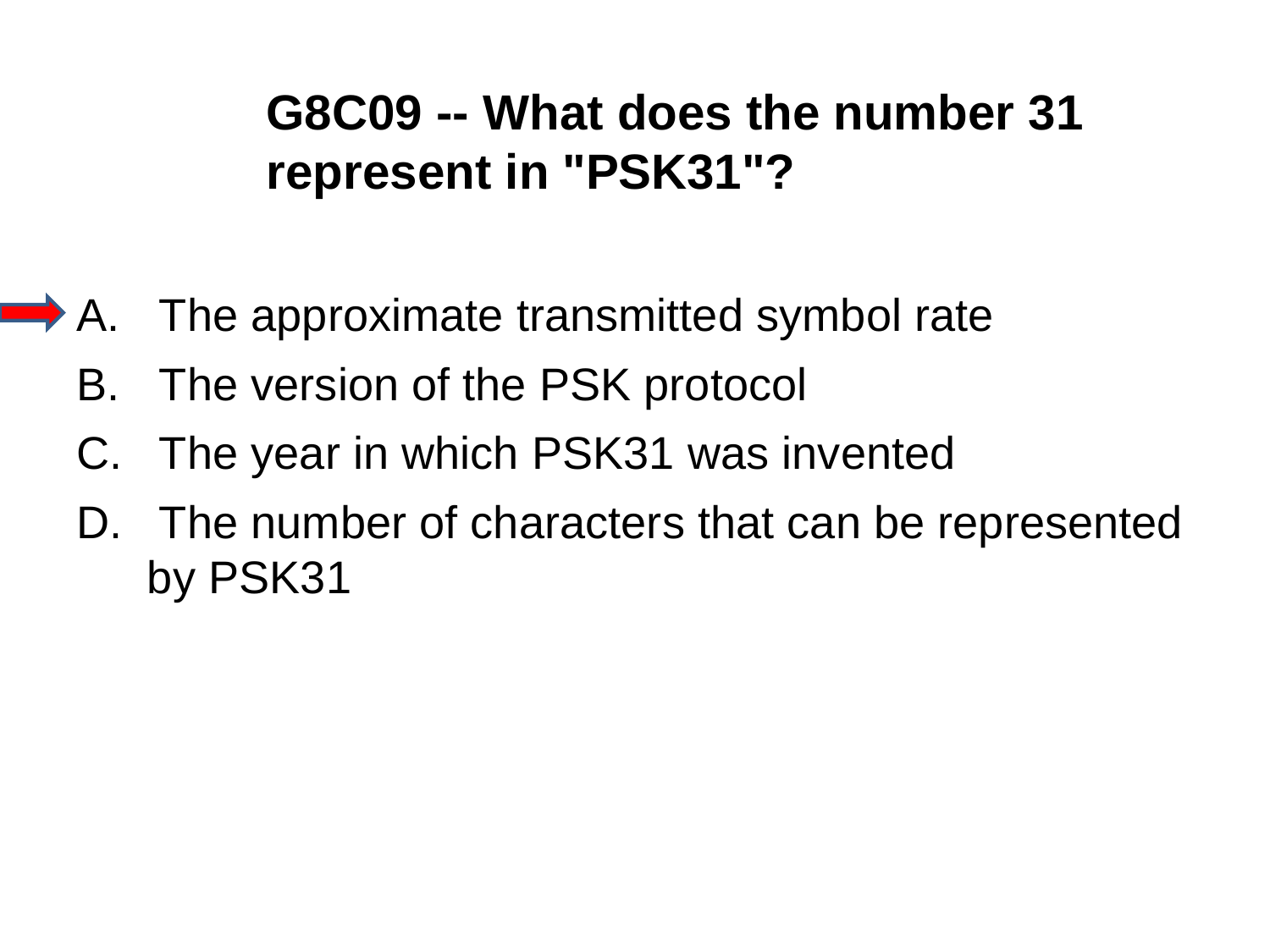

G8C09 -- What does the number 31 represent in "PSK31"?
A.	 The approximate transmitted symbol rate
B.	 The version of the PSK protocol
C.	 The year in which PSK31 was invented
D.	 The number of characters that can be represented by PSK31